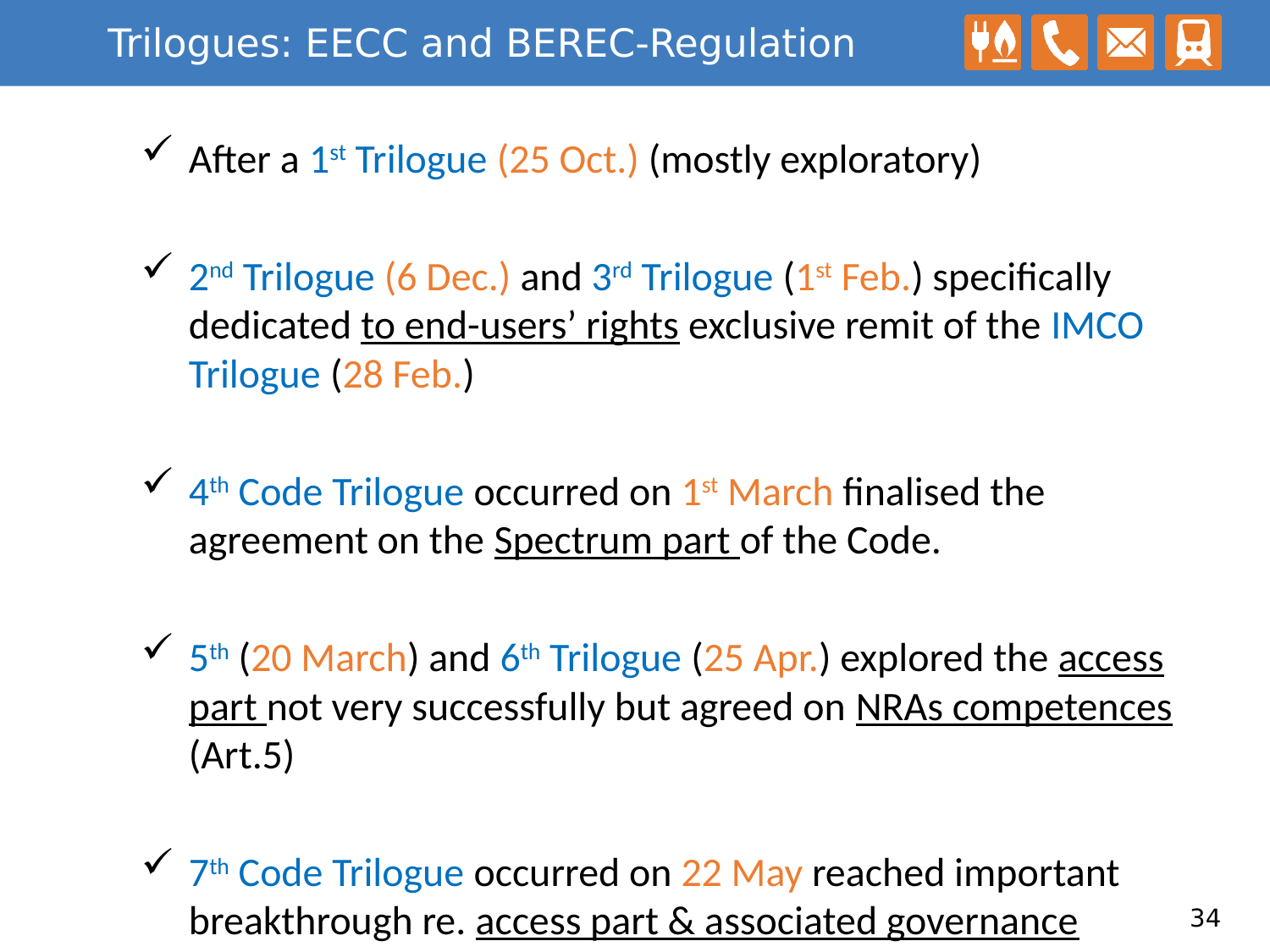

# Trilogues: EECC and BEREC-Regulation
After a 1st Trilogue (25 Oct.) (mostly exploratory)

2nd Trilogue (6 Dec.) and 3rd Trilogue (1st Feb.) specifically dedicated to end-users’ rights exclusive remit of the IMCO Trilogue (28 Feb.)

4th Code Trilogue occurred on 1st March finalised the agreement on the Spectrum part of the Code.

5th (20 March) and 6th Trilogue (25 Apr.) explored the access part not very successfully but agreed on NRAs competences (Art.5)

7th Code Trilogue occurred on 22 May reached important breakthrough re. access part & associated governance (double lock)

8th Code Trilogue occurred on 5 June (Intra EU-calls and BEREC Regulation) and political agreement

34